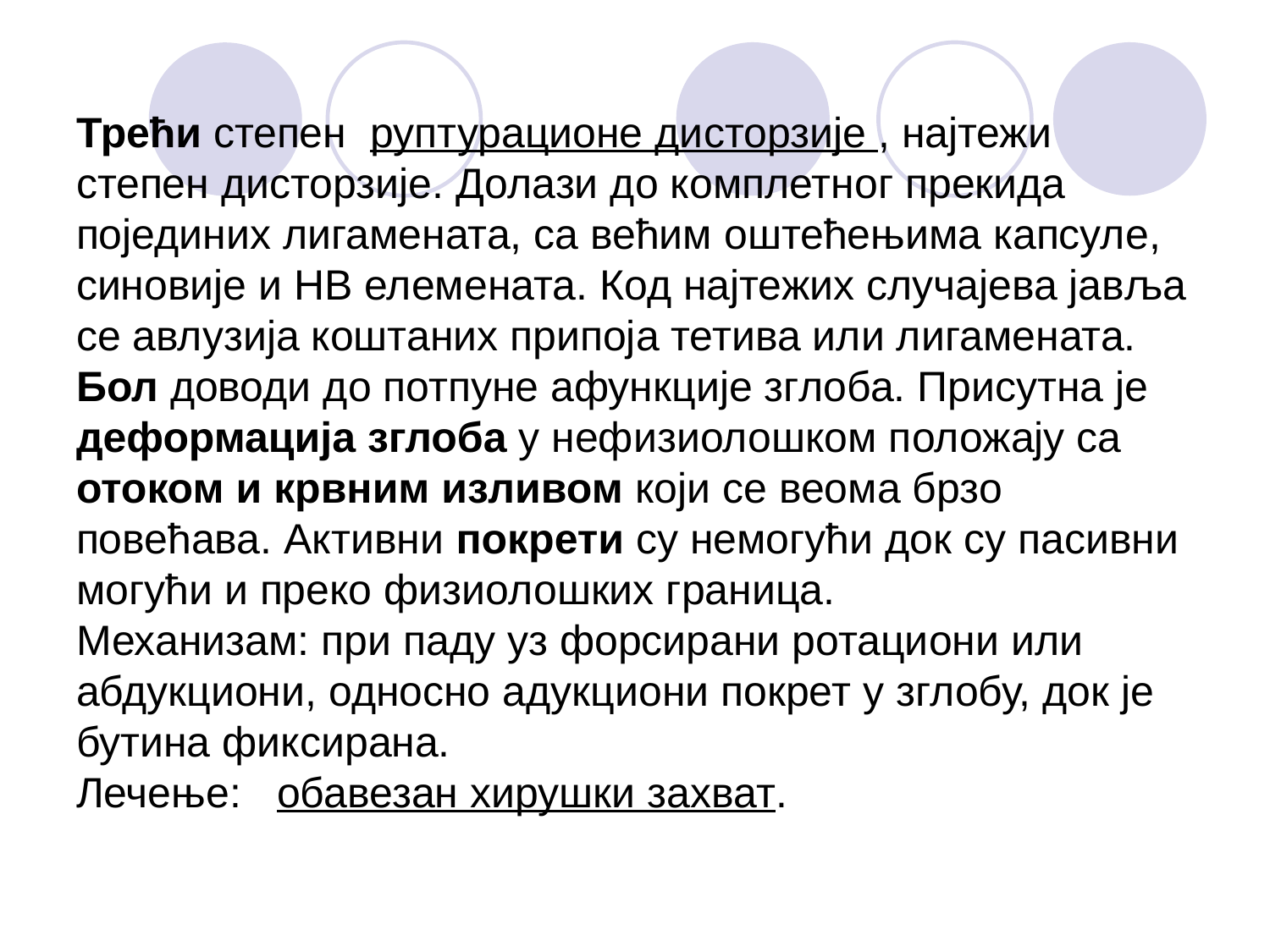

# Трећи степен  руптурационе дисторзије , најтежи степен дисторзије. Долази до комплетног прекида појединих лигамената, са већим оштећењима капсуле, синовије и НВ елемената. Код најтежих случајева јавља се авлузија коштаних припоја тетива или лигамената. Бол доводи до потпуне афункције зглоба. Присутна је деформација зглоба у нефизиолошком положају са отоком и крвним изливом који се веома брзо повећава. Активни покрети су немогући док су пасивни могући и преко физиолошких граница. Механизам: при паду уз форсирани ротациони или абдукциони, односно адукциони покрет у зглобу, док је бутина фиксирана. Лечење:   обавезан хирушки захват.